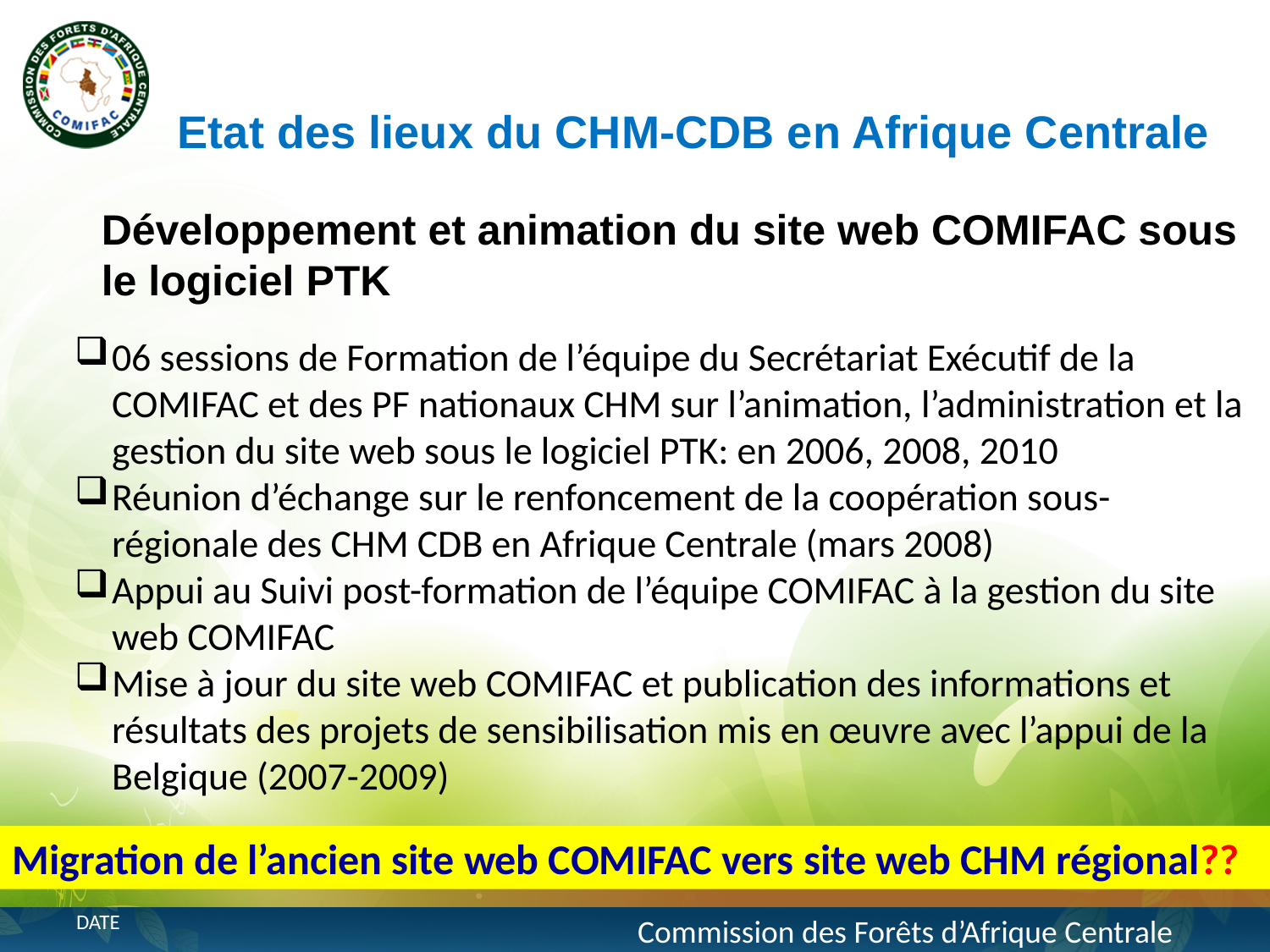

Etat des lieux du CHM-CDB en Afrique Centrale
Développement et animation du site web COMIFAC sous le logiciel PTK
06 sessions de Formation de l’équipe du Secrétariat Exécutif de la COMIFAC et des PF nationaux CHM sur l’animation, l’administration et la gestion du site web sous le logiciel PTK: en 2006, 2008, 2010
Réunion d’échange sur le renfoncement de la coopération sous-régionale des CHM CDB en Afrique Centrale (mars 2008)
Appui au Suivi post-formation de l’équipe COMIFAC à la gestion du site web COMIFAC
Mise à jour du site web COMIFAC et publication des informations et résultats des projets de sensibilisation mis en œuvre avec l’appui de la Belgique (2007-2009)

Migration de l’ancien site web COMIFAC vers site web CHM régional??
3
Commission des Forêts d’Afrique Centrale
date